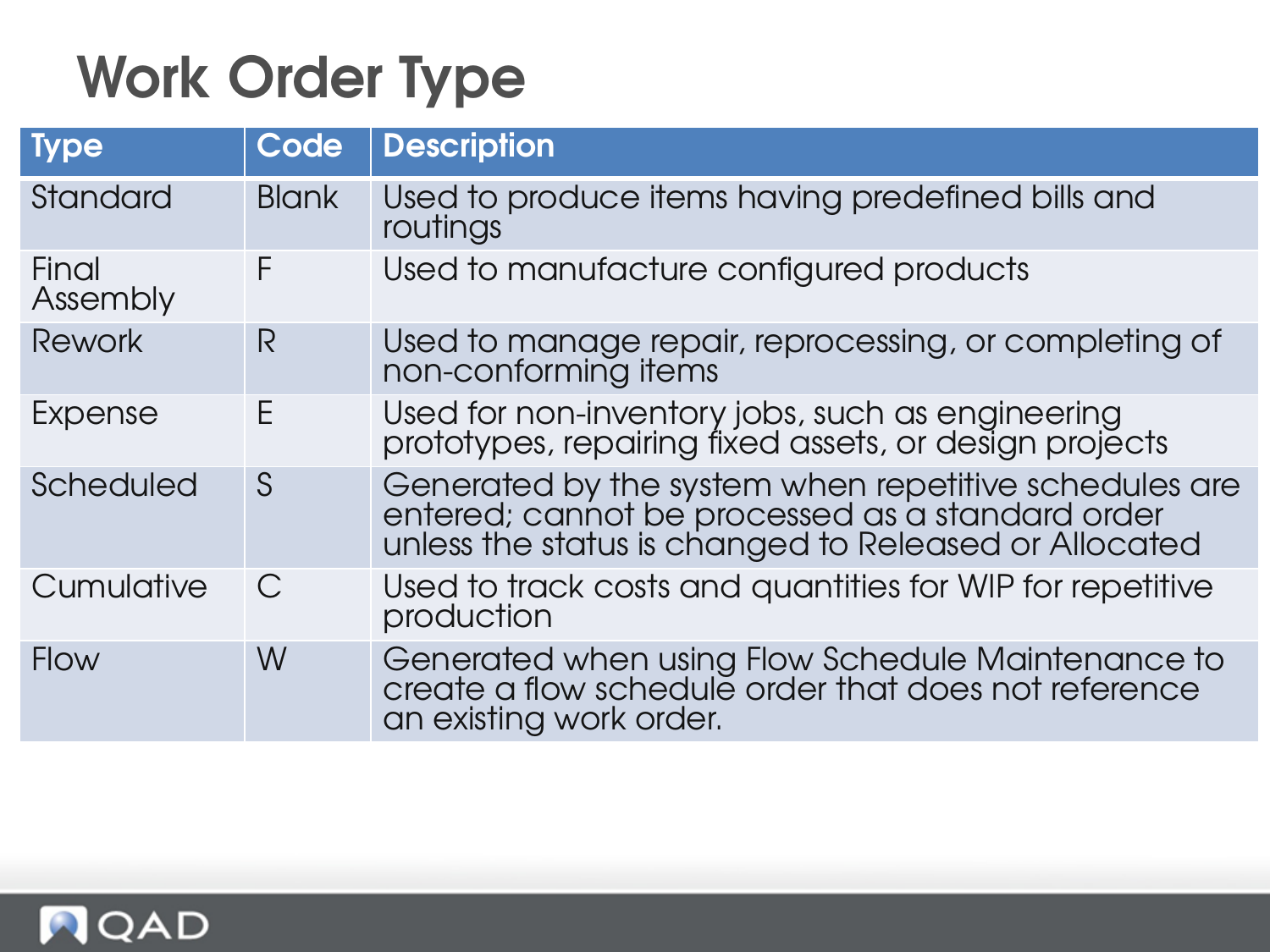

# Work Order Type
| Type | Code | Description |
| --- | --- | --- |
| Standard | Blank | Used to produce items having predefined bills and routings |
| Final Assembly | F | Used to manufacture configured products |
| Rework | R | Used to manage repair, reprocessing, or completing of non-conforming items |
| Expense | E | Used for non-inventory jobs, such as engineering prototypes, repairing fixed assets, or design projects |
| Scheduled | S | Generated by the system when repetitive schedules are entered; cannot be processed as a standard order unless the status is changed to Released or Allocated |
| Cumulative | C | Used to track costs and quantities for WIP for repetitive production |
| Flow | W | Generated when using Flow Schedule Maintenance to create a flow schedule order that does not reference an existing work order. |